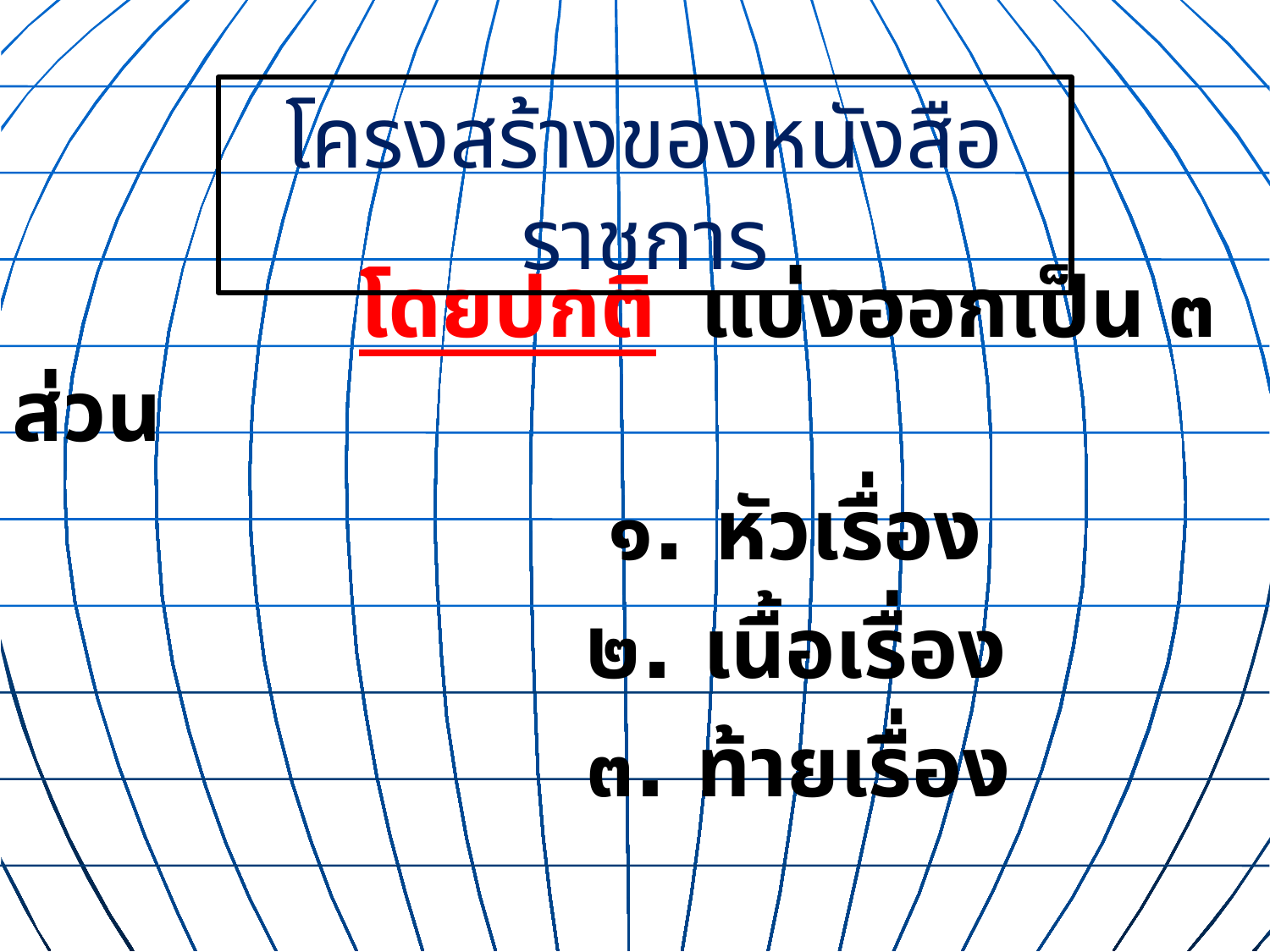

โครงสร้างของหนังสือราชการ
              โดยปกติ  แบ่งออกเป็น ๓ ส่วน
      			    ๑. หัวเรื่อง
      			   ๒. เนื้อเรื่อง
      			   ๓. ท้ายเรื่อง